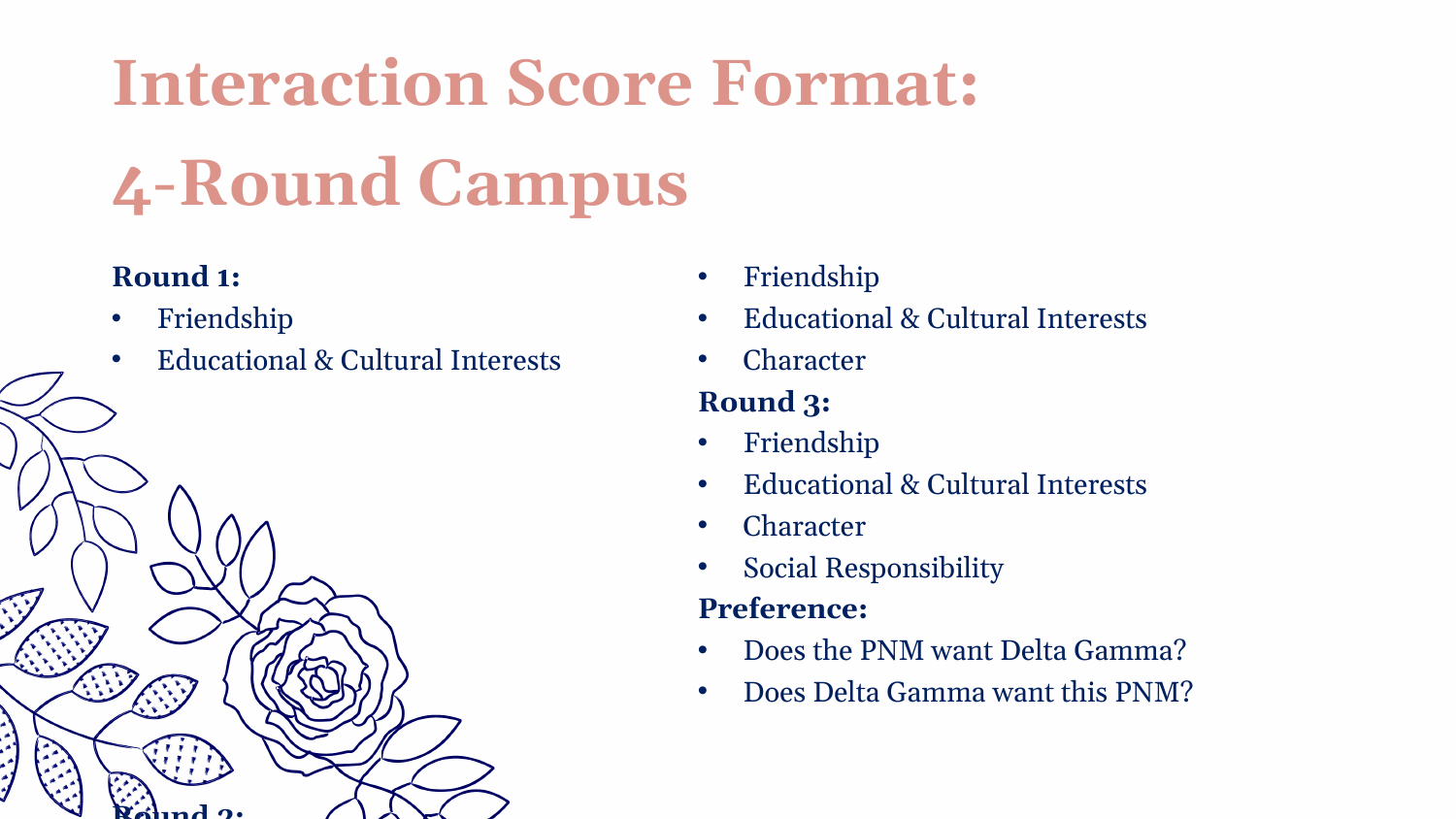

Interaction Score Format:
4-Round Campus
Round 1:
Friendship
Educational & Cultural Interests

Round 2:
Friendship
Educational & Cultural Interests
Character
Round 3:
Friendship
Educational & Cultural Interests
Character
Social Responsibility
Preference:
Does the PNM want Delta Gamma?
Does Delta Gamma want this PNM?